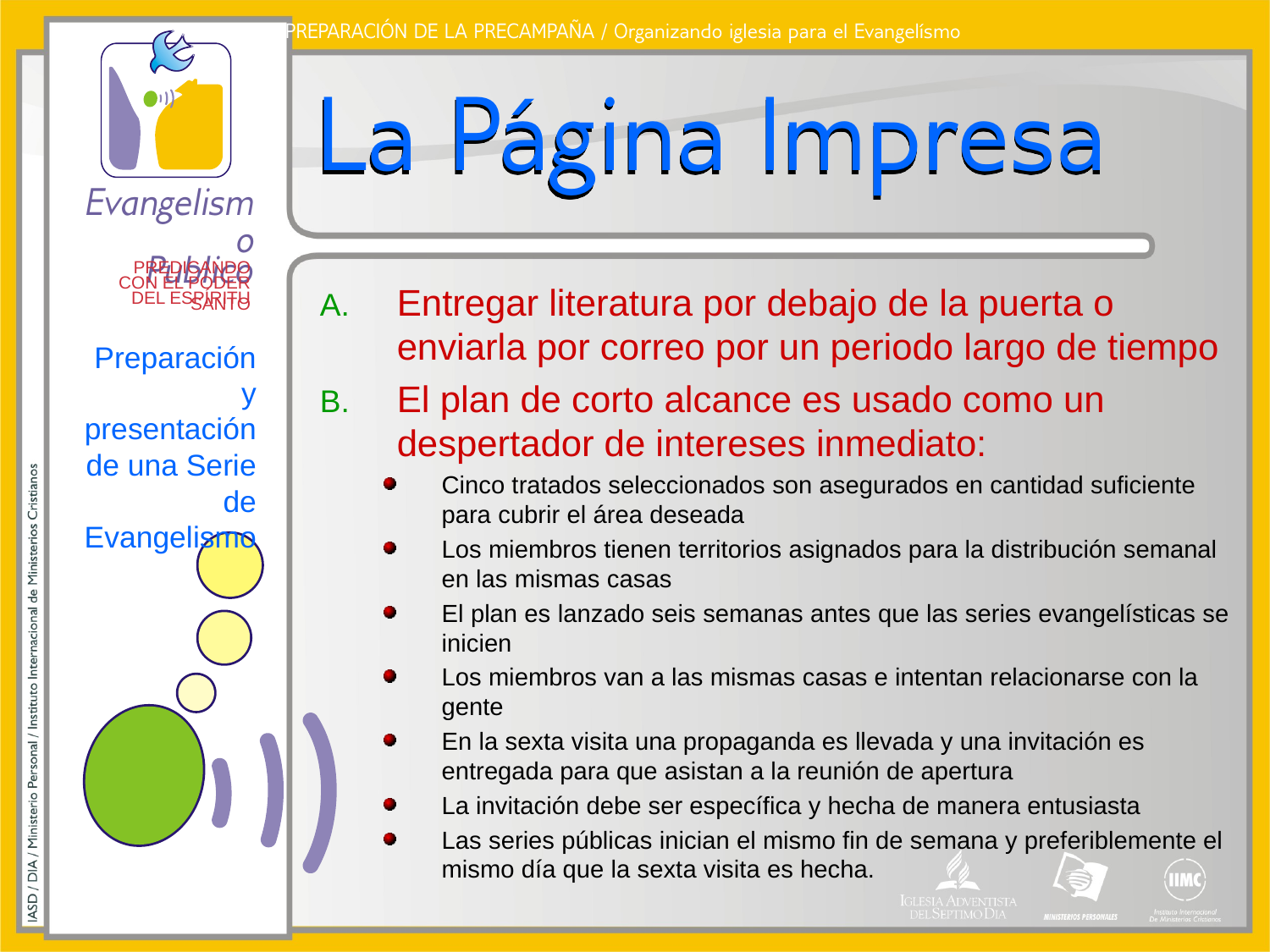

PREPARACIÓN DE LA PRECAMPAÑA / Organizando iglesia para el Evangelísmo
# La Página Impresa
Entregar literatura por debajo de la puerta o enviarla por correo por un periodo largo de tiempo
El plan de corto alcance es usado como un despertador de intereses inmediato:
Cinco tratados seleccionados son asegurados en cantidad suficiente para cubrir el área deseada
Los miembros tienen territorios asignados para la distribución semanal en las mismas casas
El plan es lanzado seis semanas antes que las series evangelísticas se inicien
Los miembros van a las mismas casas e intentan relacionarse con la gente
En la sexta visita una propaganda es llevada y una invitación es entregada para que asistan a la reunión de apertura
La invitación debe ser específica y hecha de manera entusiasta
Las series públicas inician el mismo fin de semana y preferiblemente el mismo día que la sexta visita es hecha.